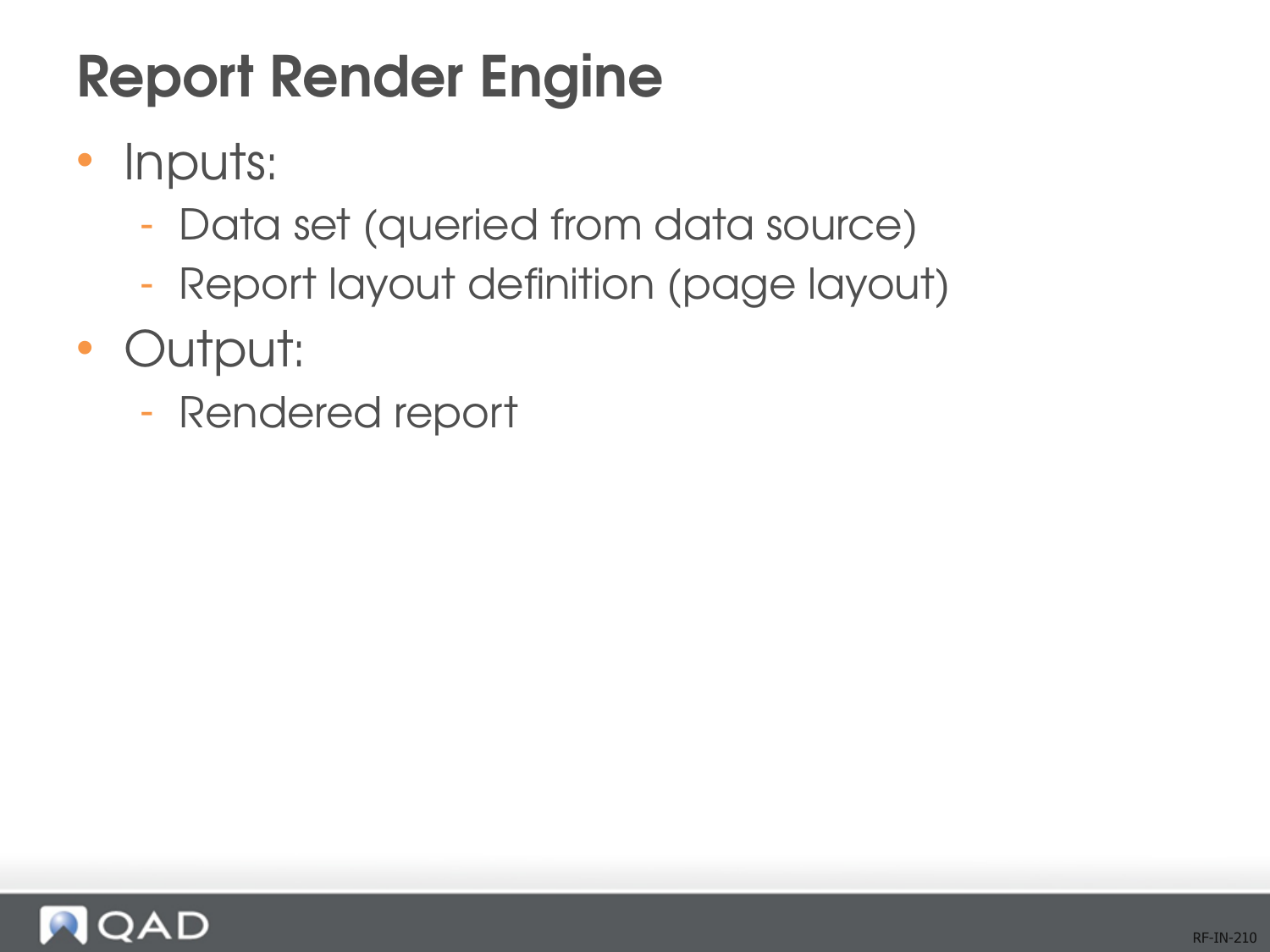

# Report Render Engine
Inputs:
Data set (queried from data source)
Report layout definition (page layout)
Output:
Rendered report
RF-IN-210